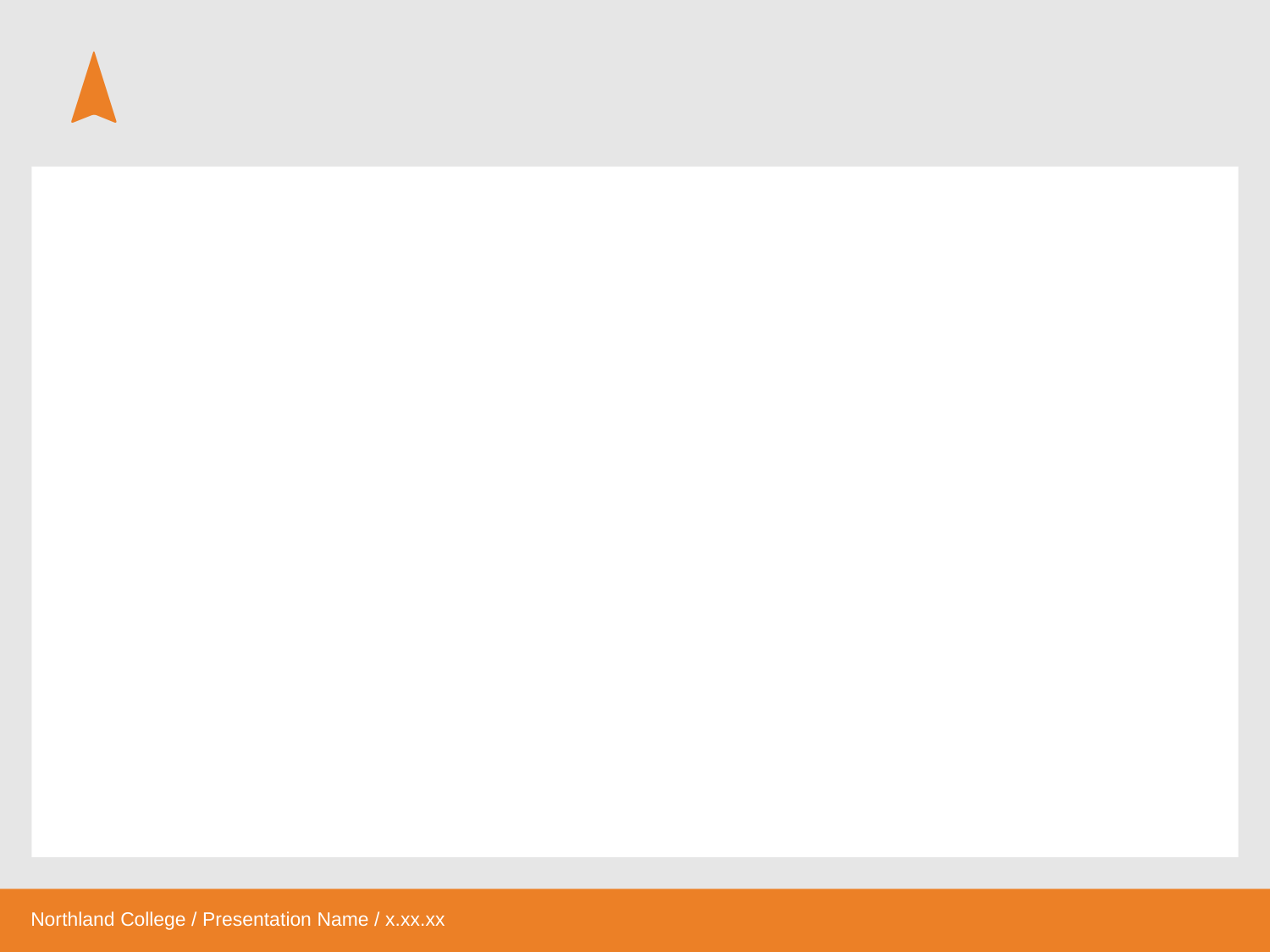

#
Northland College / Presentation Name / x.xx.xx